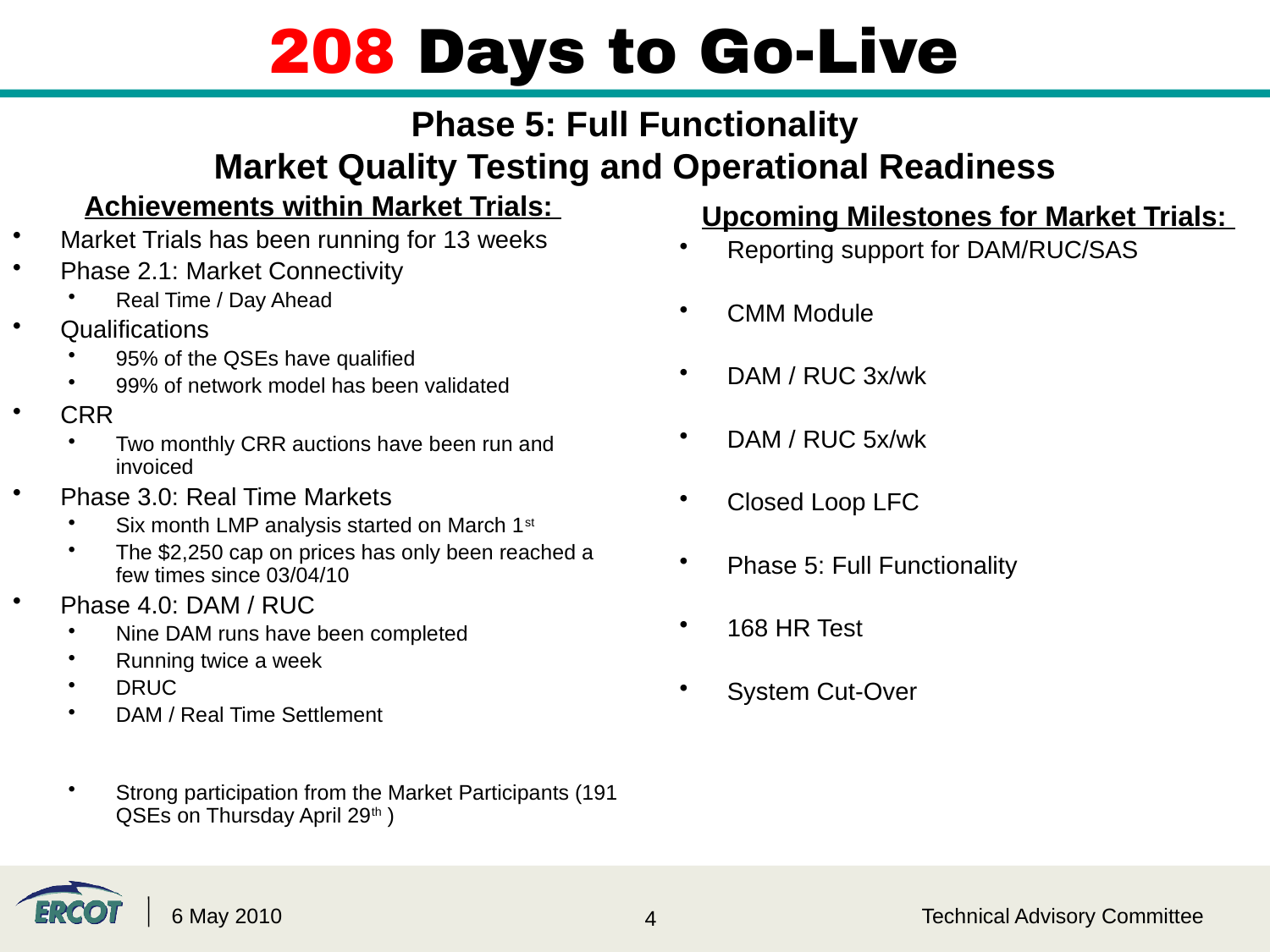

# 208 Days to Go-Live
Phase 5: Full Functionality
Market Quality Testing and Operational Readiness

Achievements within Market Trials:
Market Trials has been running for 13 weeks
Phase 2.1: Market Connectivity
Real Time / Day Ahead
Qualifications
95% of the QSEs have qualified
99% of network model has been validated
CRR
Two monthly CRR auctions have been run and invoiced
Phase 3.0: Real Time Markets
Six month LMP analysis started on March 1st
The $2,250 cap on prices has only been reached a few times since 03/04/10
Phase 4.0: DAM / RUC
Nine DAM runs have been completed
Running twice a week
DRUC
DAM / Real Time Settlement

Strong participation from the Market Participants (191 QSEs on Thursday April 29th )

Upcoming Milestones for Market Trials:
Reporting support for DAM/RUC/SAS

CMM Module

DAM / RUC 3x/wk

DAM / RUC 5x/wk

Closed Loop LFC

Phase 5: Full Functionality

168 HR Test

System Cut-Over

6 May 2010
Technical Advisory Committee